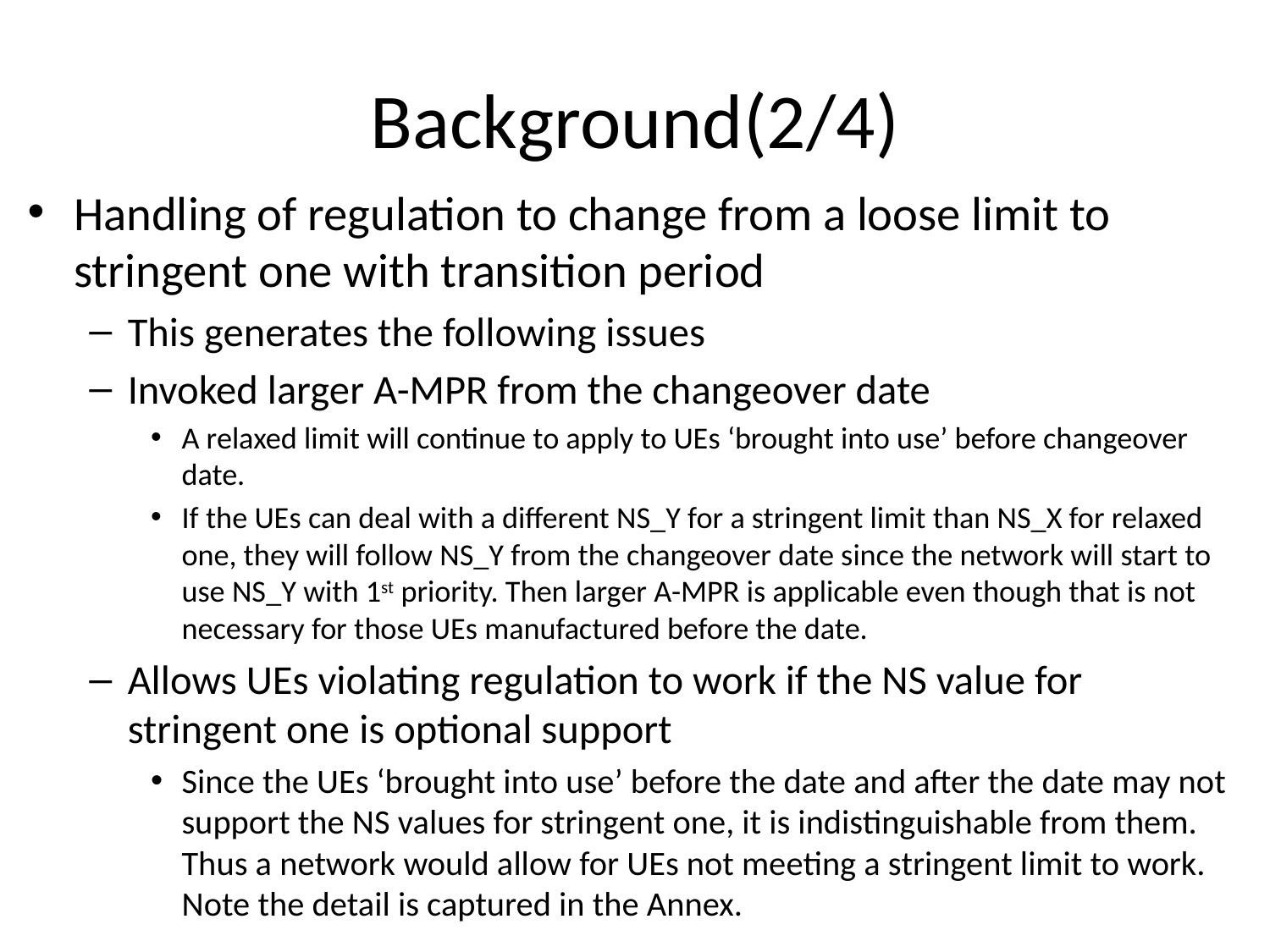

# Background(2/4)
Handling of regulation to change from a loose limit to stringent one with transition period
This generates the following issues
Invoked larger A-MPR from the changeover date
A relaxed limit will continue to apply to UEs ‘brought into use’ before changeover date.
If the UEs can deal with a different NS_Y for a stringent limit than NS_X for relaxed one, they will follow NS_Y from the changeover date since the network will start to use NS_Y with 1st priority. Then larger A-MPR is applicable even though that is not necessary for those UEs manufactured before the date.
Allows UEs violating regulation to work if the NS value for stringent one is optional support
Since the UEs ‘brought into use’ before the date and after the date may not support the NS values for stringent one, it is indistinguishable from them. Thus a network would allow for UEs not meeting a stringent limit to work. Note the detail is captured in the Annex.